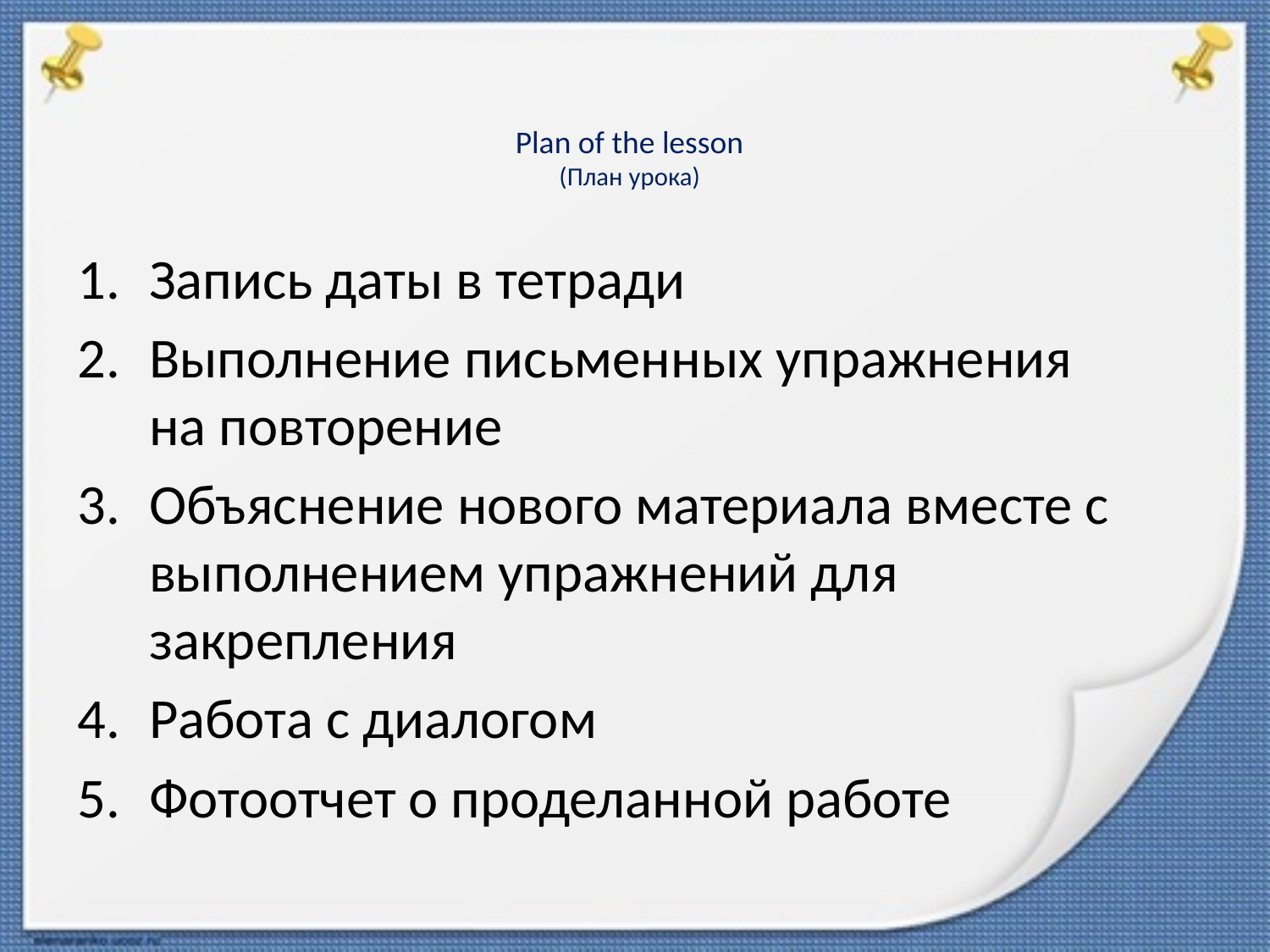

# Plan of the lesson (План урока)
Запись даты в тетради
Выполнение письменных упражнения на повторение
Объяснение нового материала вместе с выполнением упражнений для закрепления
Работа с диалогом
Фотоотчет о проделанной работе